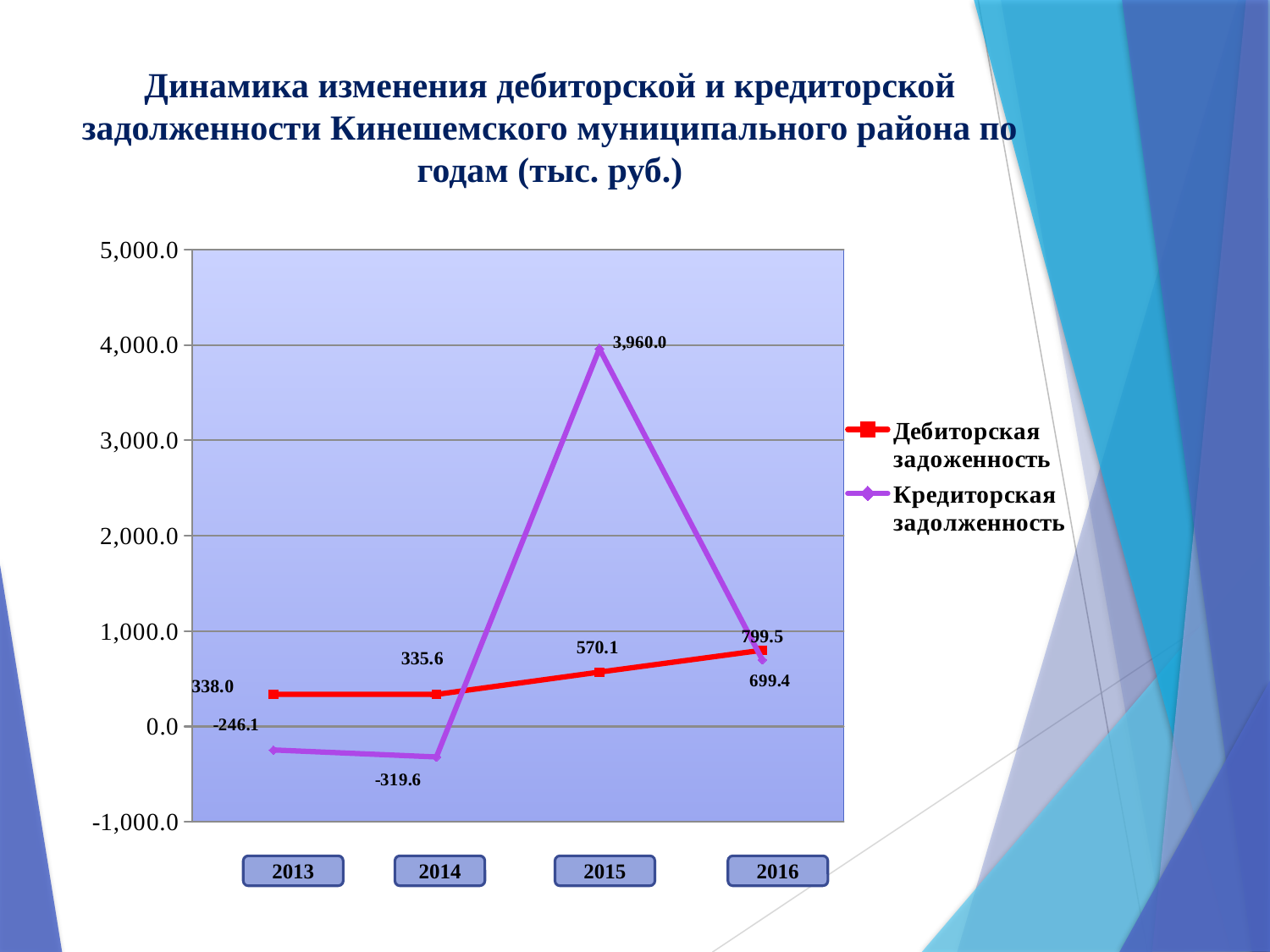

Динамика изменения дебиторской и кредиторской задолженности Кинешемского муниципального района по годам (тыс. руб.)

### Chart

| Category | Дебиторская задоженность | Кредиторская задолженность |
|---|---|---|
| 2013 год  | 338.0 | -246.1 |
| 2014 год  | 335.6 | -319.6 |
| 2015 год  | 570.1 | 3960.0 |
| 2016 год  | 799.5 | 699.4 |
2013
2014
2015

2016